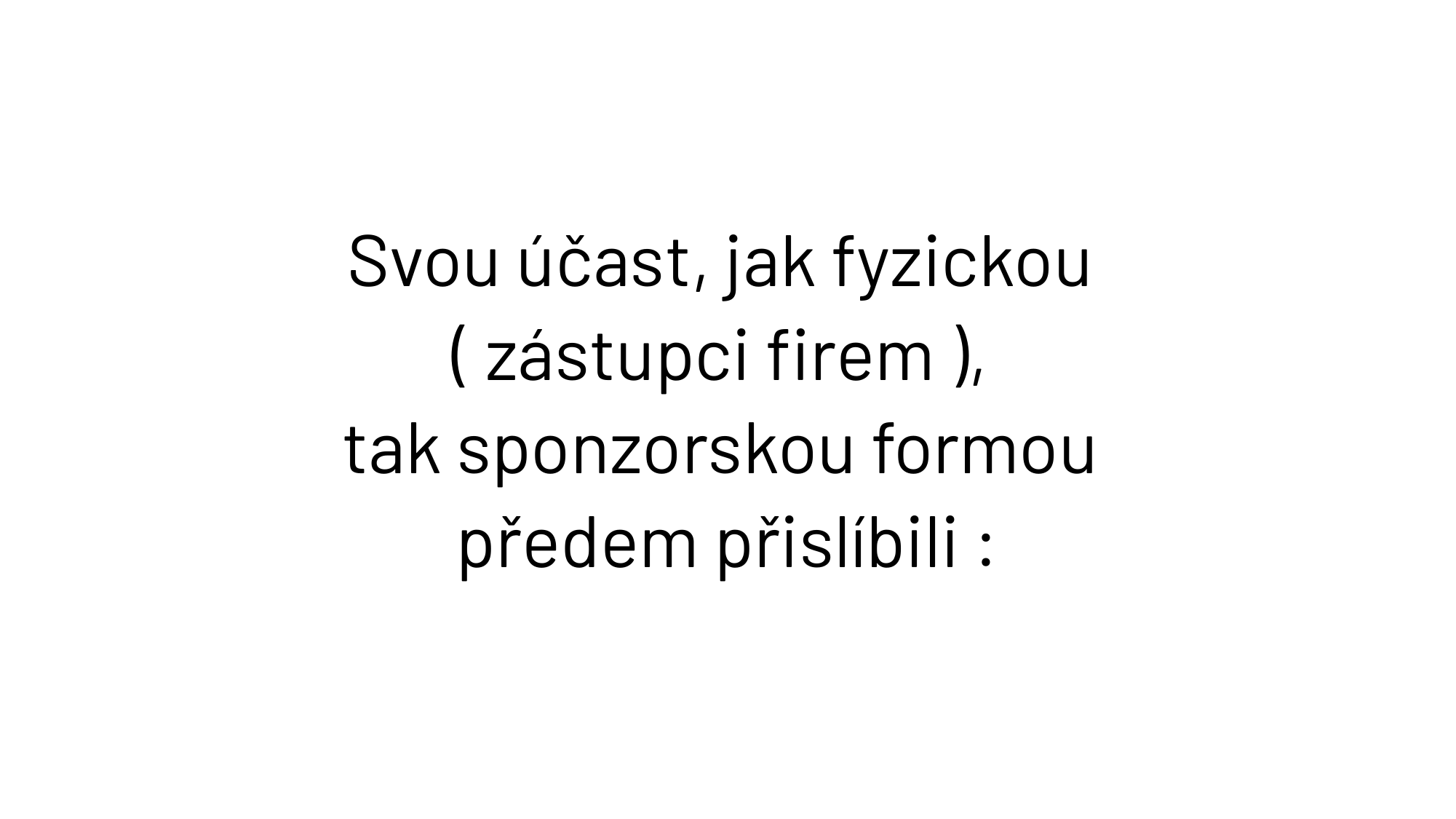

#
Svou účast, jak fyzickou
( zástupci firem ),
tak sponzorskou formou
předem přislíbili :